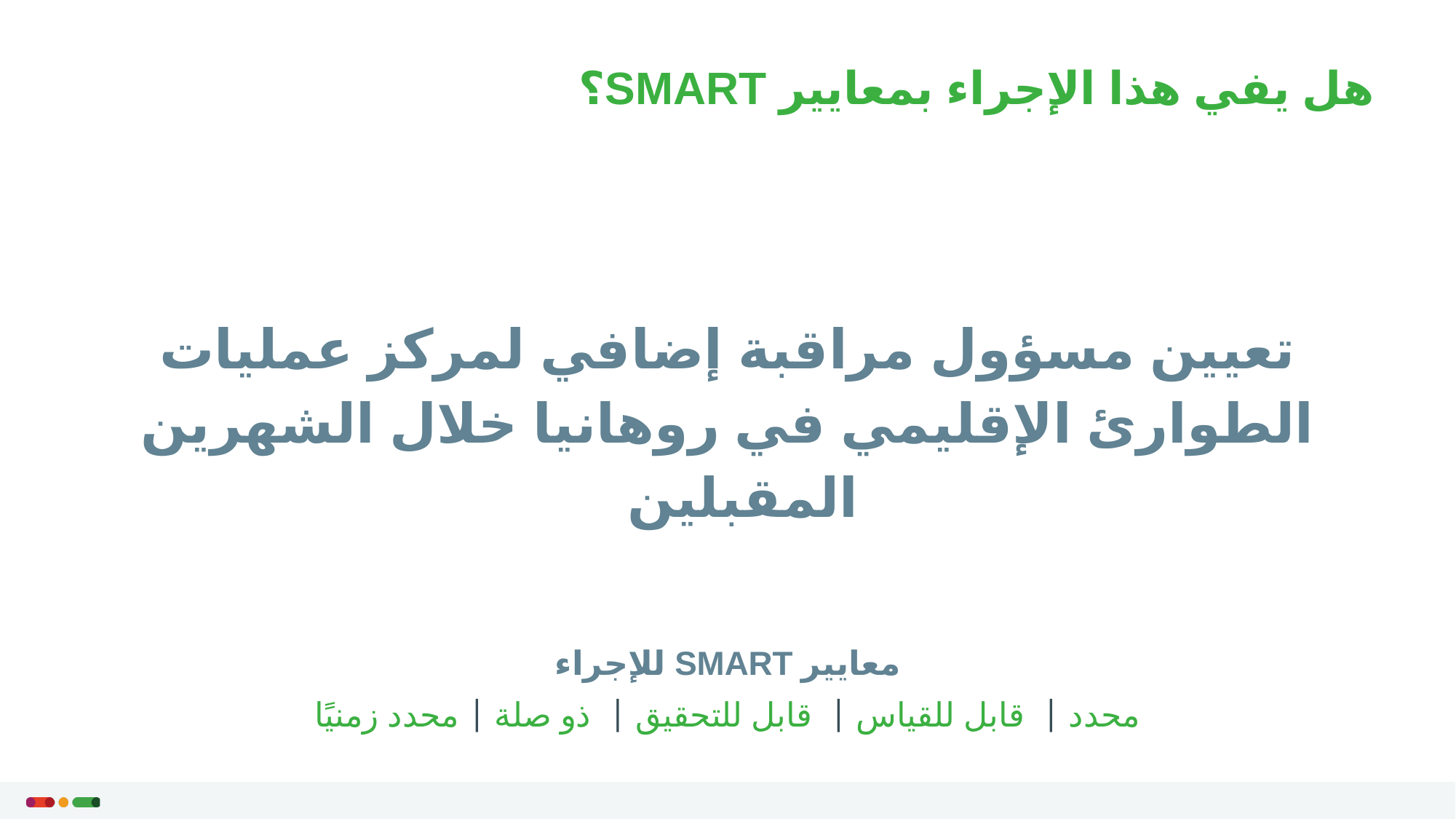

هل يفي هذا الإجراء بمعايير SMART؟
تعيين مسؤول مراقبة إضافي لمركز عمليات الطوارئ الإقليمي في روهانيا خلال الشهرين المقبلين
معايير SMART للإجراء
محدد |  قابل للقياس |  قابل للتحقيق |  ذو صلة | محدد زمنيًا